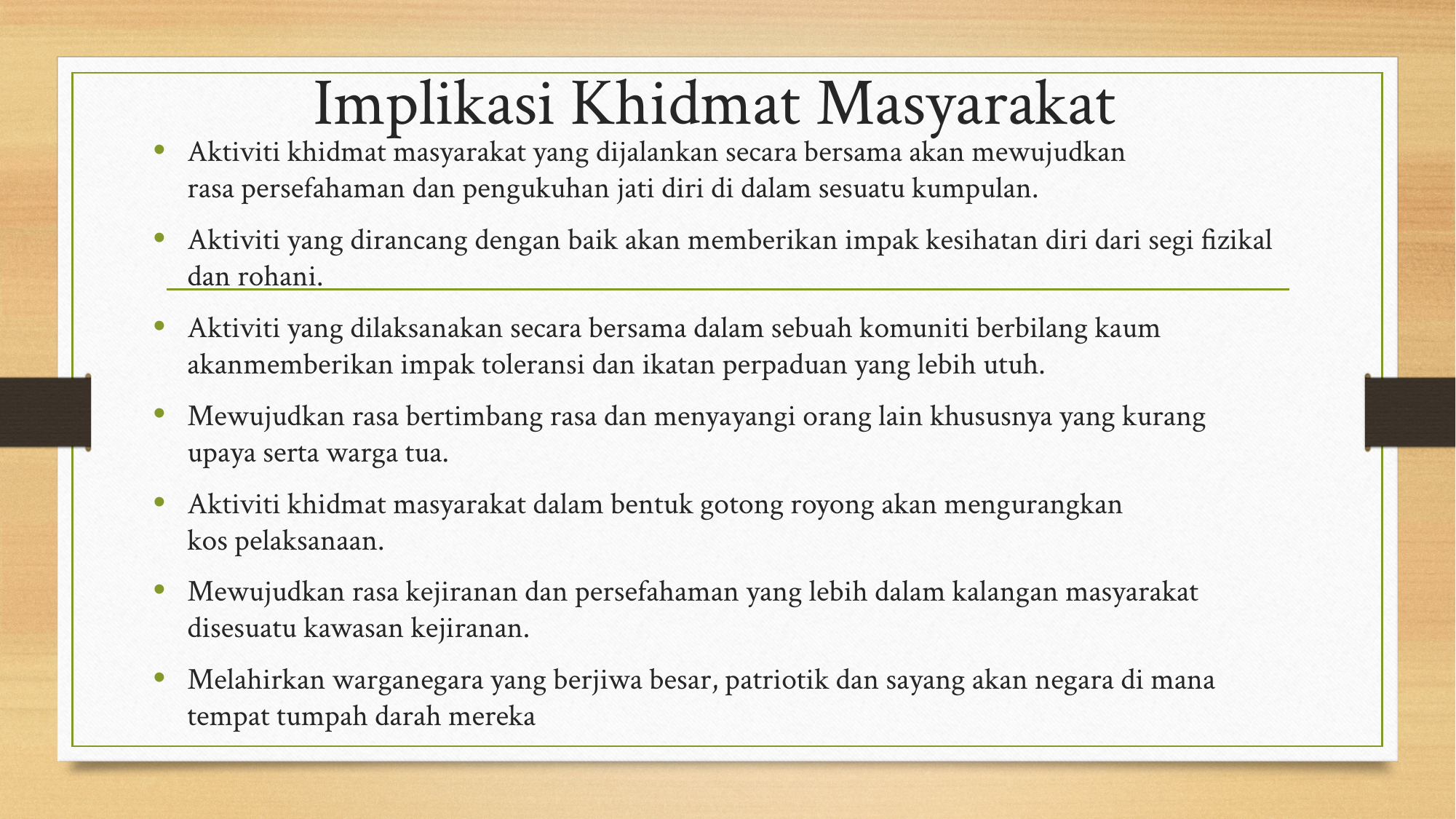

# Implikasi Khidmat Masyarakat
Aktiviti khidmat masyarakat yang dijalankan secara bersama akan mewujudkan rasa persefahaman dan pengukuhan jati diri di dalam sesuatu kumpulan.
Aktiviti yang dirancang dengan baik akan memberikan impak kesihatan diri dari segi fizikal dan rohani.
Aktiviti yang dilaksanakan secara bersama dalam sebuah komuniti berbilang kaum akanmemberikan impak toleransi dan ikatan perpaduan yang lebih utuh.
Mewujudkan rasa bertimbang rasa dan menyayangi orang lain khususnya yang kurang upaya serta warga tua.
Aktiviti khidmat masyarakat dalam bentuk gotong royong akan mengurangkan kos pelaksanaan.
Mewujudkan rasa kejiranan dan persefahaman yang lebih dalam kalangan masyarakat disesuatu kawasan kejiranan.
Melahirkan warganegara yang berjiwa besar, patriotik dan sayang akan negara di mana tempat tumpah darah mereka